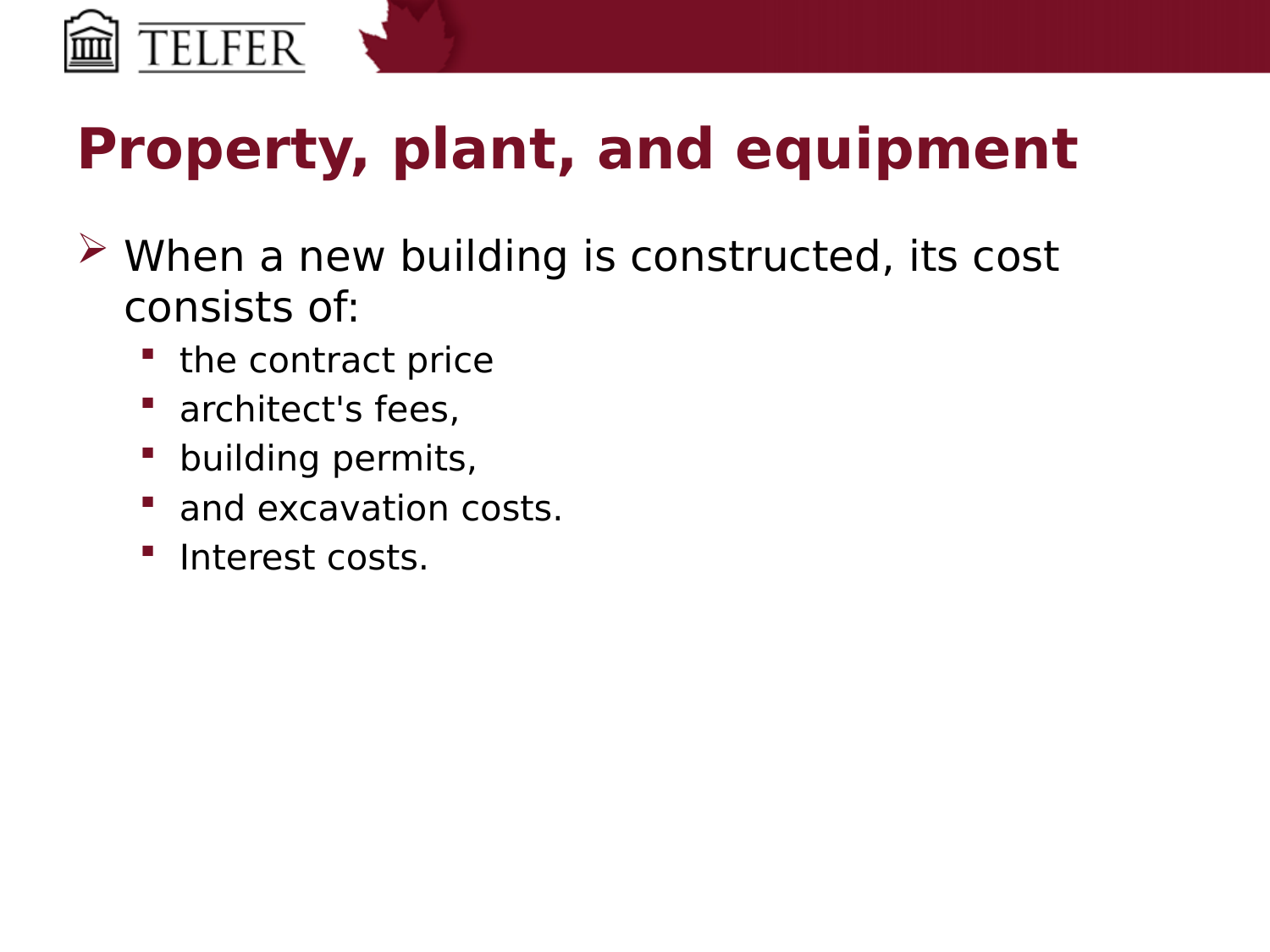

# Property, plant, and equipment
When a new building is constructed, its cost consists of:
the contract price
architect's fees,
building permits,
and excavation costs.
Interest costs.